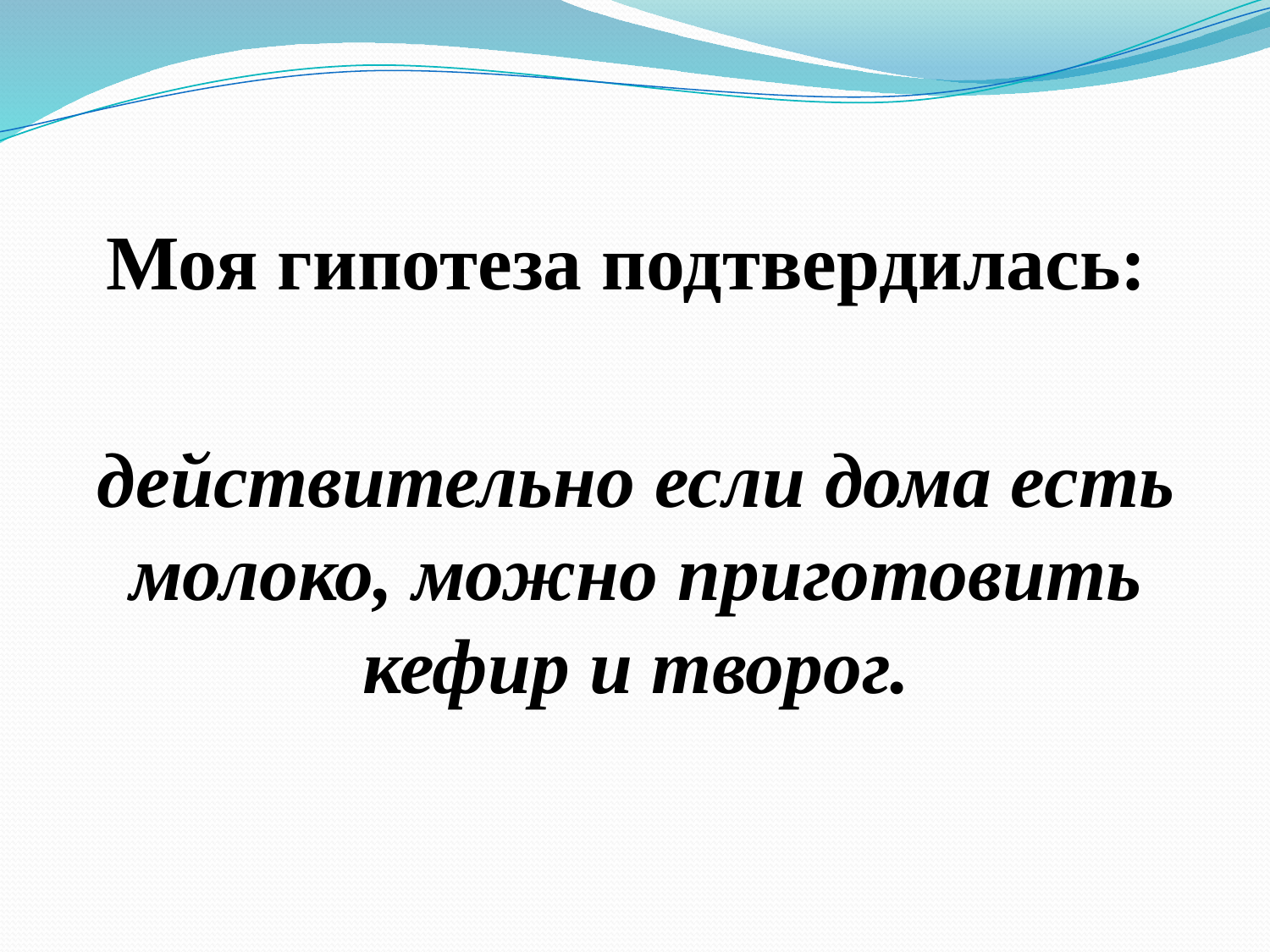

Моя гипотеза подтвердилась:

действительно если дома есть молоко, можно приготовить кефир и творог.